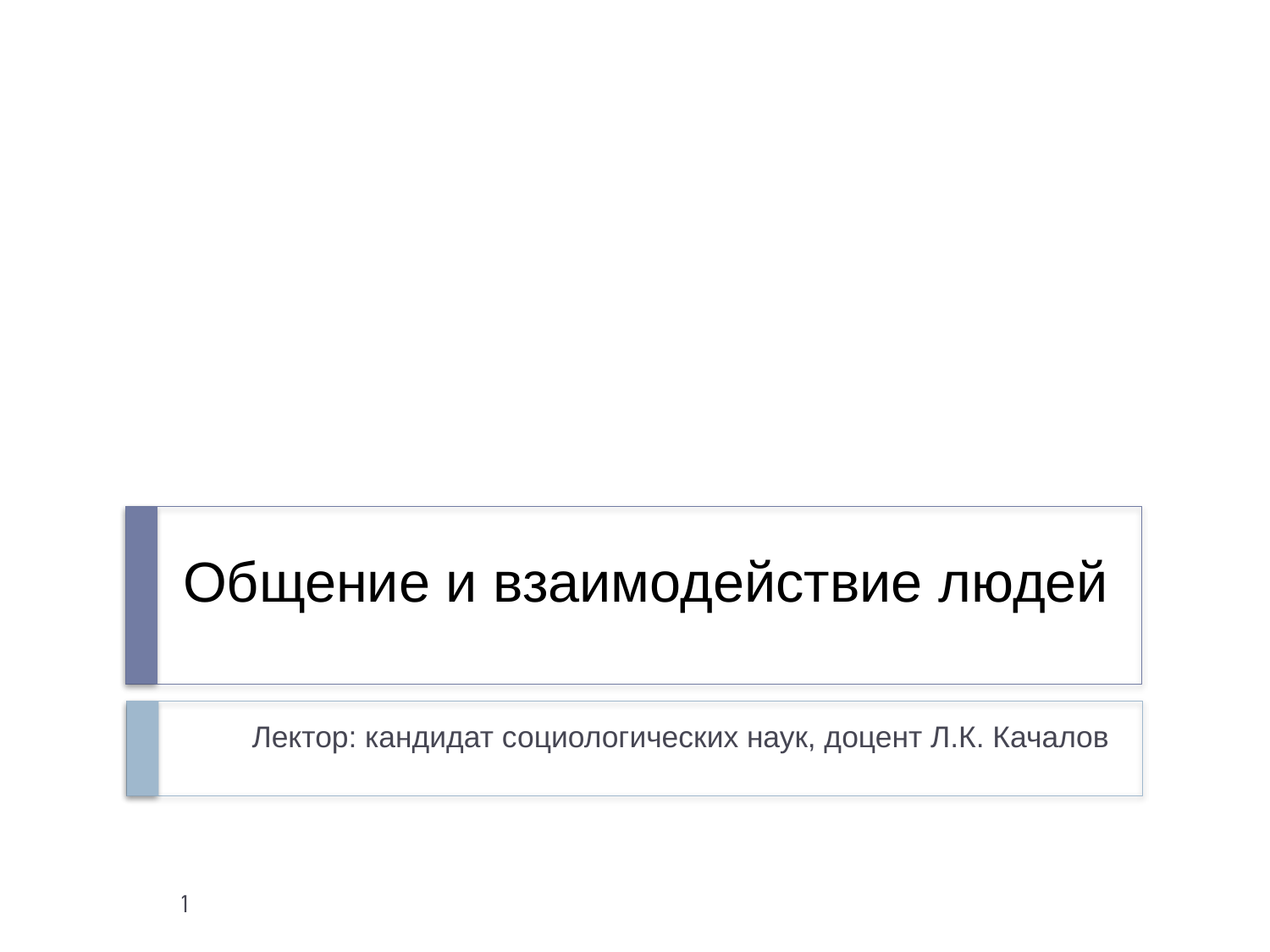

# Общение и взаимодействие людей
Лектор: кандидат социологических наук, доцент Л.К. Качалов
1